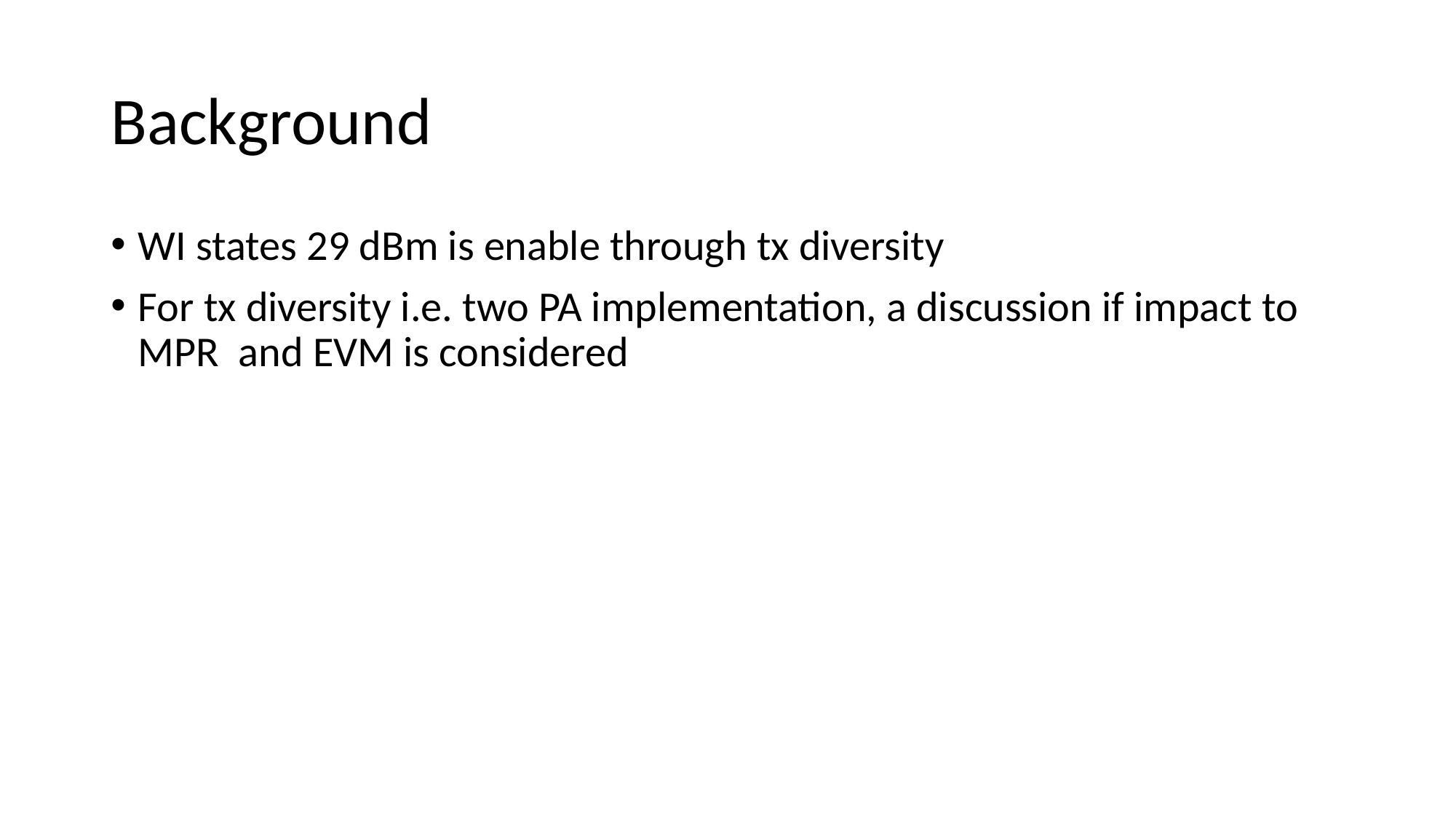

# Background
WI states 29 dBm is enable through tx diversity
For tx diversity i.e. two PA implementation, a discussion if impact to MPR  and EVM is considered